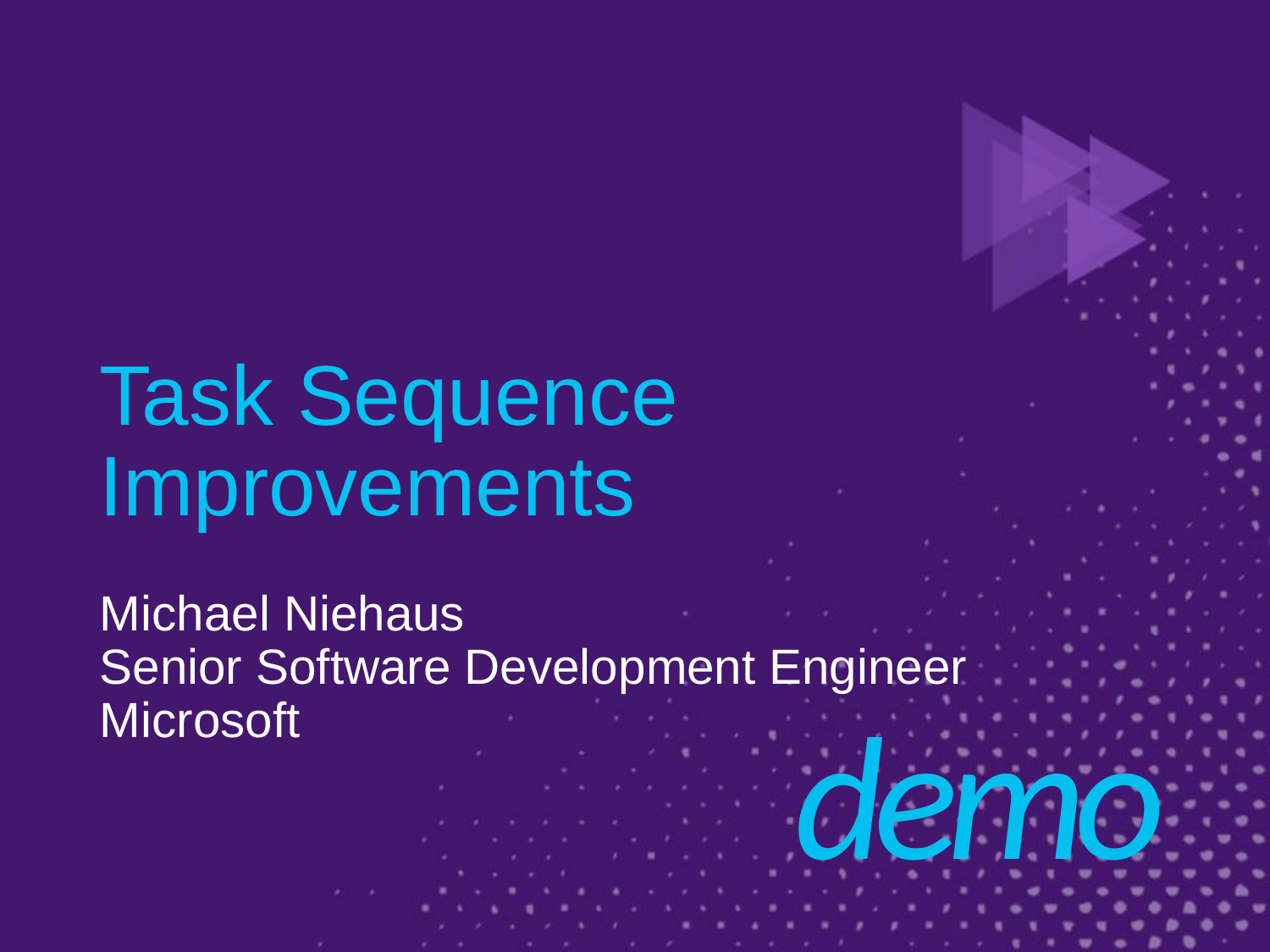

# Task Sequence Improvements
Michael Niehaus
Senior Software Development Engineer
Microsoft
demo